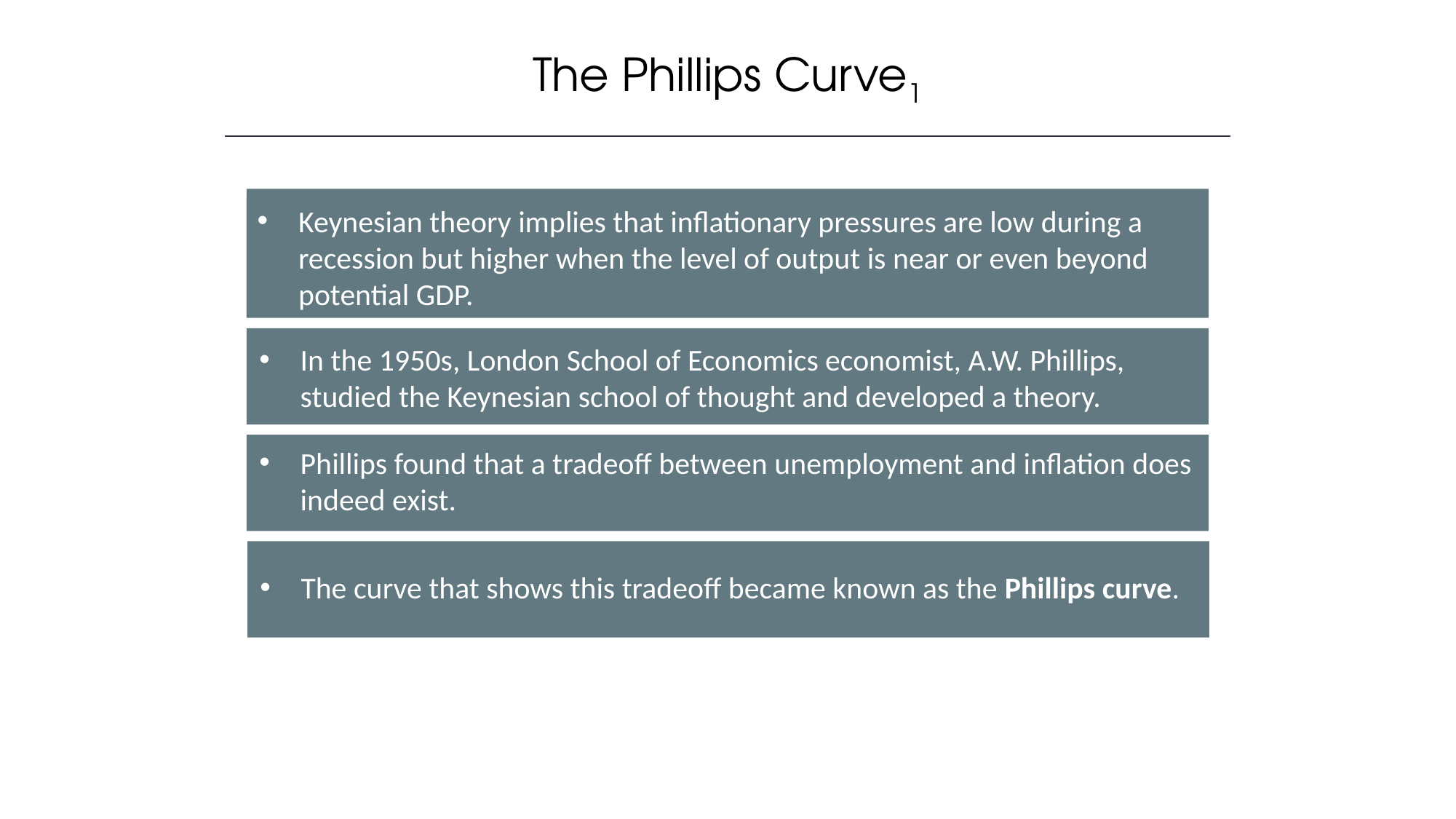

The Phillips Curve1

Keynesian theory implies that inflationary pressures are low during a recession but higher when the level of output is near or even beyond potential GDP.

In the 1950s, London School of Economics economist, A.W. Phillips, studied the Keynesian school of thought and developed a theory.

Phillips found that a tradeoff between unemployment and inflation does indeed exist.

The curve that shows this tradeoff became known as the Phillips curve.